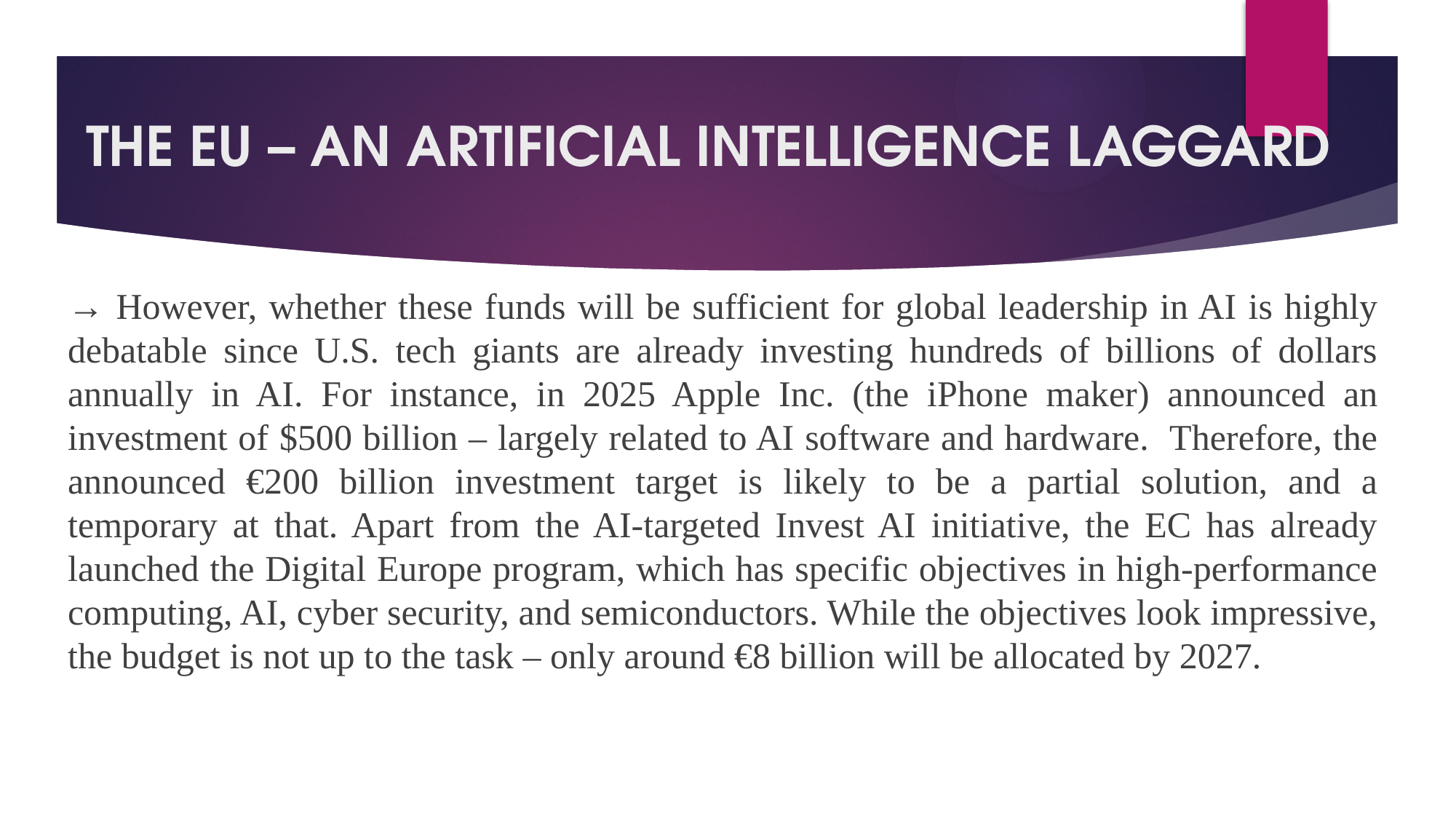

# THE EU – AN ARTIFICIAL INTELLIGENCE LAGGARD
→ However, whether these funds will be sufficient for global leadership in AI is highly debatable since U.S. tech giants are already investing hundreds of billions of dollars annually in AI. For instance, in 2025 Apple Inc. (the iPhone maker) announced an investment of $500 billion – largely related to AI software and hardware.  Therefore, the announced €200 billion investment target is likely to be a partial solution, and a temporary at that. Apart from the AI-targeted Invest AI initiative, the EC has already launched the Digital Europe program, which has specific objectives in high-performance computing, AI, cyber security, and semiconductors. While the objectives look impressive, the budget is not up to the task – only around €8 billion will be allocated by 2027.